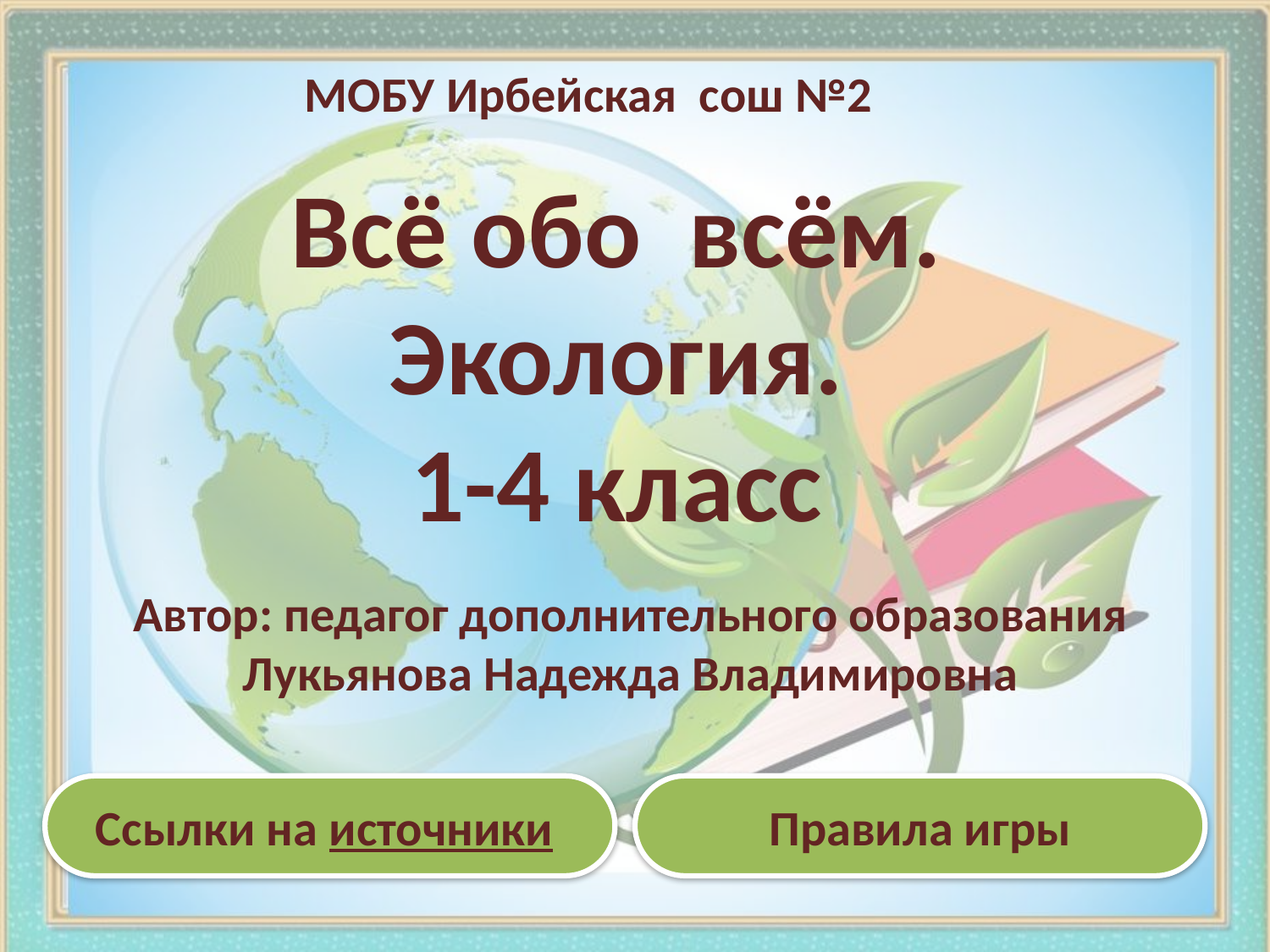

МОБУ Ирбейская  сош №2
Всё обо  всём. Экология.
1-4 класс

Автор: педагог дополнительного образования Лукьянова Надежда Владимировна
Ссылки на источники
Правила игры